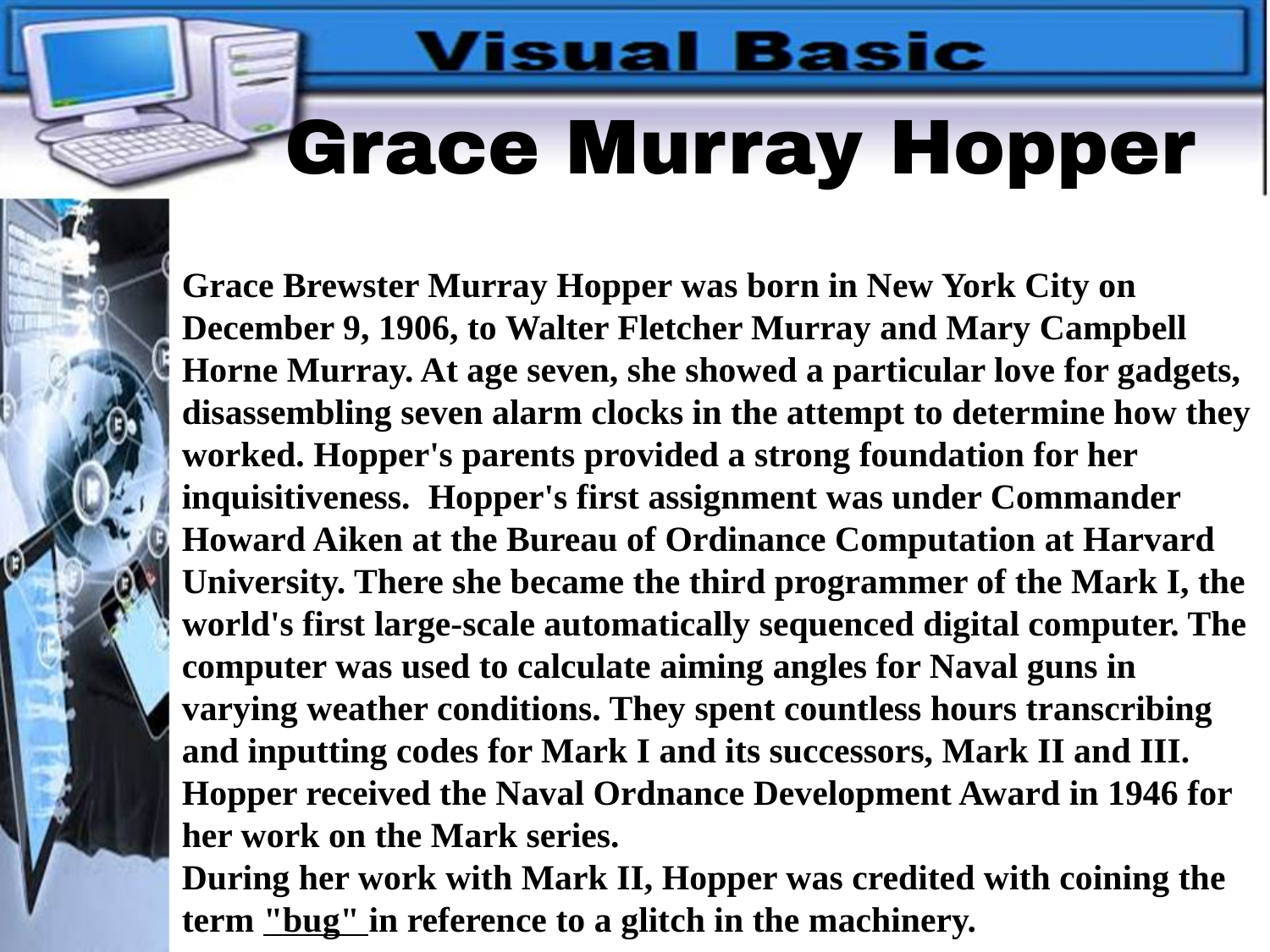

# Grace Murray Hopper
Grace Brewster Murray Hopper was born in New York City on December 9, 1906, to Walter Fletcher Murray and Mary Campbell Horne Murray. At age seven, she showed a particular love for gadgets, disassembling seven alarm clocks in the attempt to determine how they worked. Hopper's parents provided a strong foundation for her inquisitiveness.  Hopper's first assignment was under Commander Howard Aiken at the Bureau of Ordinance Computation at Harvard University. There she became the third programmer of the Mark I, the world's first large-scale automatically sequenced digital computer. The computer was used to calculate aiming angles for Naval guns in varying weather conditions. They spent countless hours transcribing and inputting codes for Mark I and its successors, Mark II and III. Hopper received the Naval Ordnance Development Award in 1946 for her work on the Mark series.
During her work with Mark II, Hopper was credited with coining the term "bug" in reference to a glitch in the machinery.